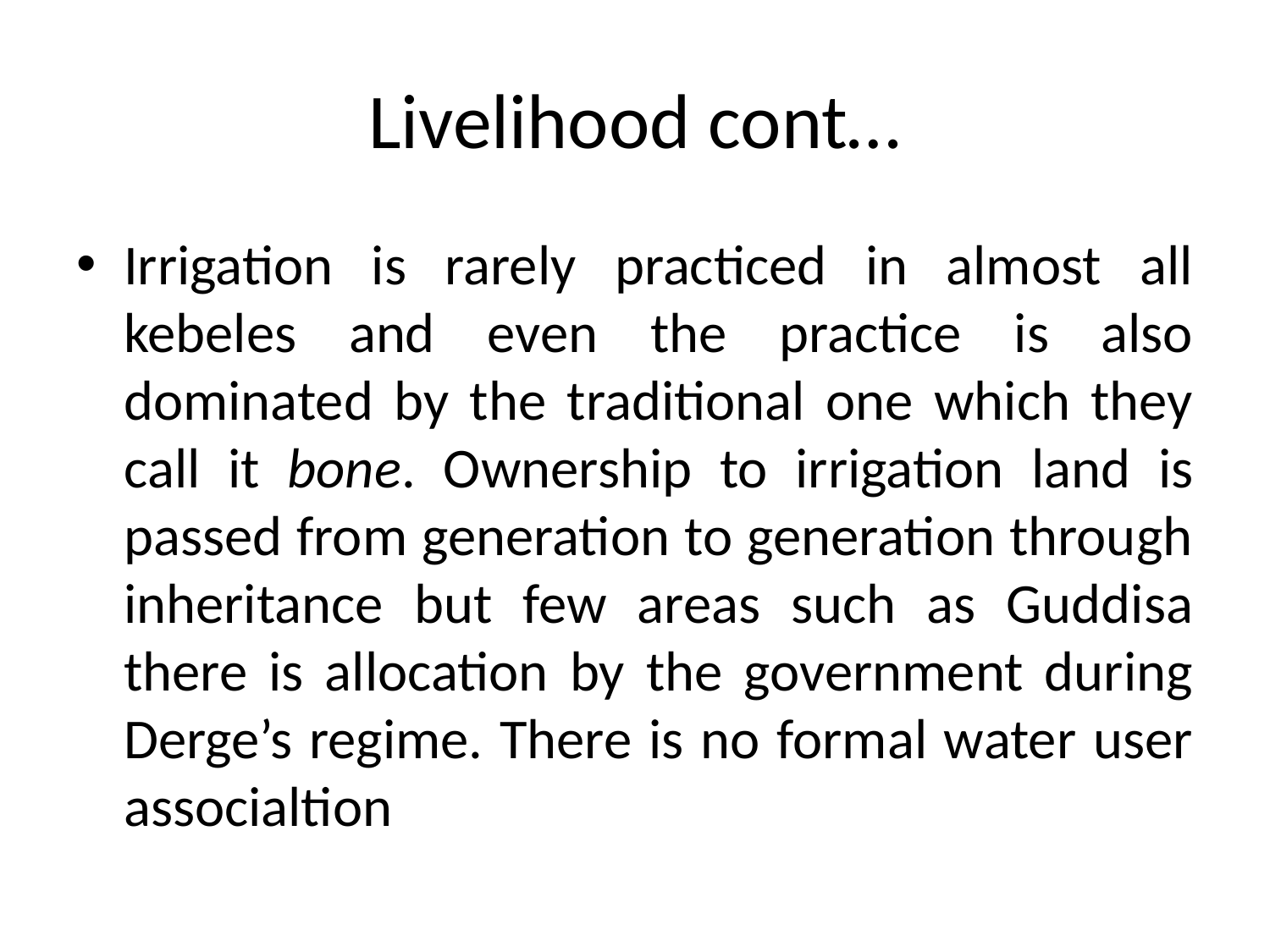

# Livelihood cont…
Irrigation is rarely practiced in almost all kebeles and even the practice is also dominated by the traditional one which they call it bone. Ownership to irrigation land is passed from generation to generation through inheritance but few areas such as Guddisa there is allocation by the government during Derge’s regime. There is no formal water user associaltion